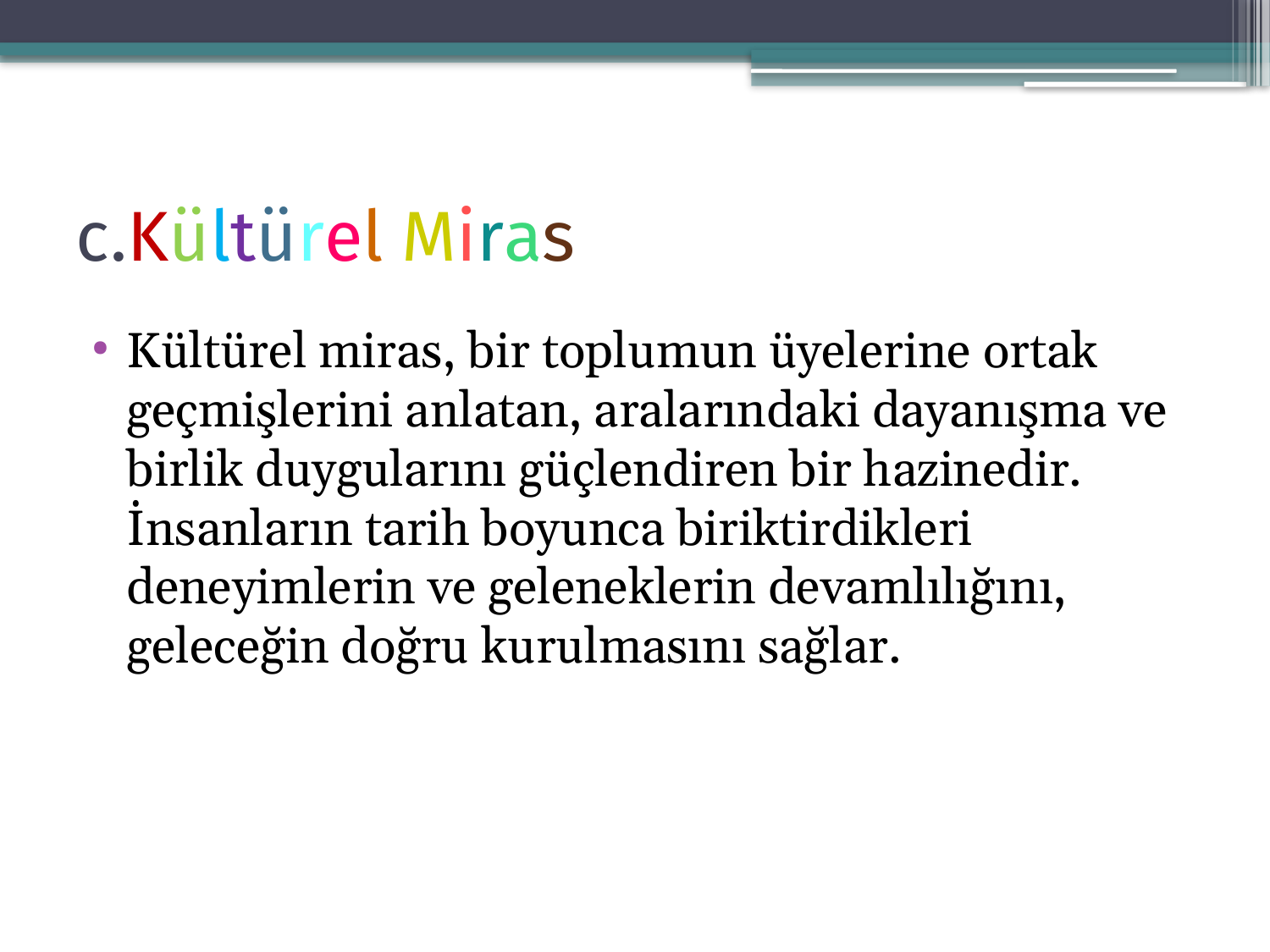

# c.Kültürel Miras
Kültürel miras, bir toplumun üyelerine ortak geçmişlerini anlatan, aralarındaki dayanışma ve birlik duygularını güçlendiren bir hazinedir. İnsanların tarih boyunca biriktirdikleri deneyimlerin ve geleneklerin devamlılığını, geleceğin doğru kurulmasını sağlar.